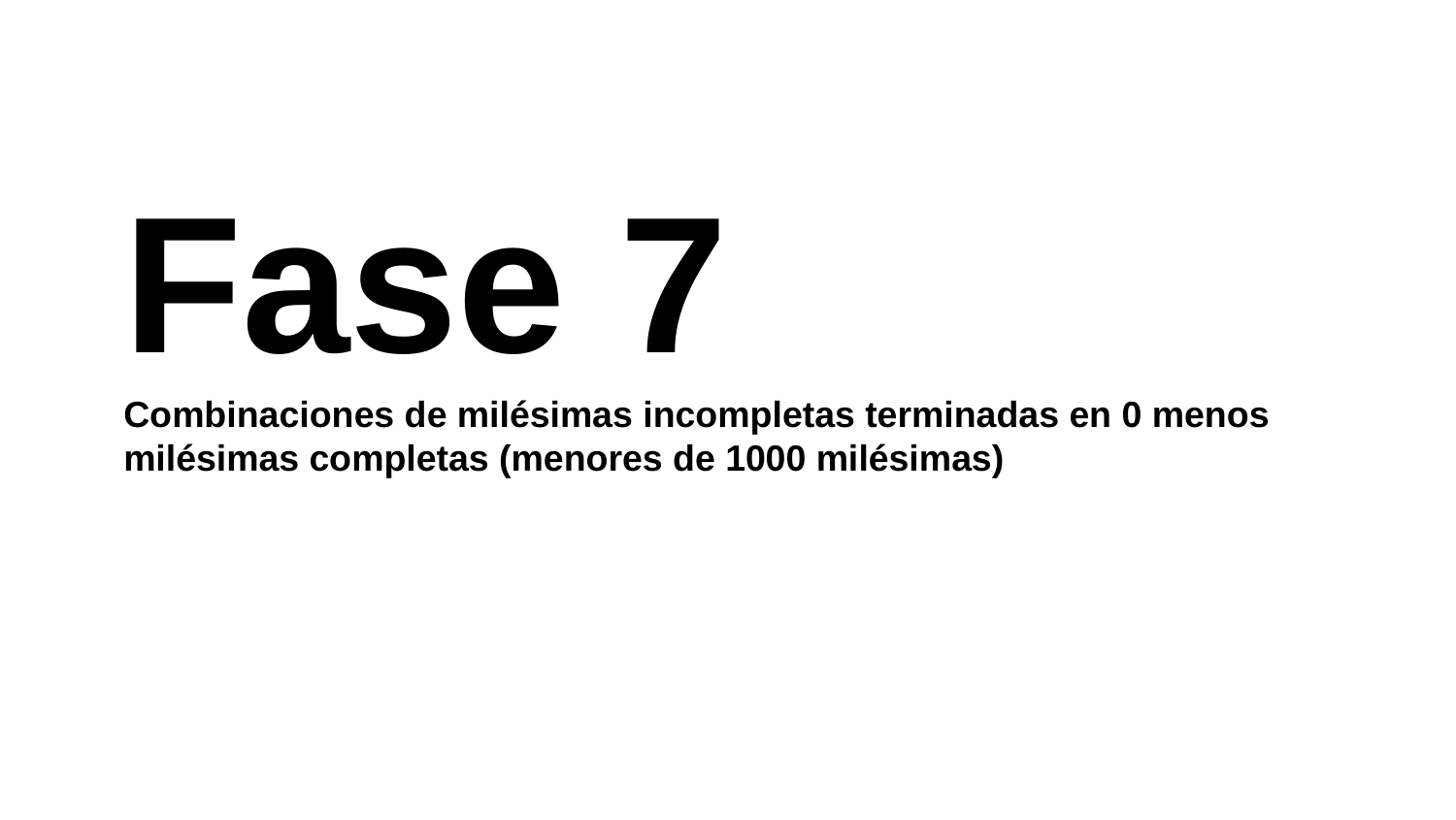

Fase 7
Combinaciones de milésimas incompletas terminadas en 0 menos milésimas completas (menores de 1000 milésimas)